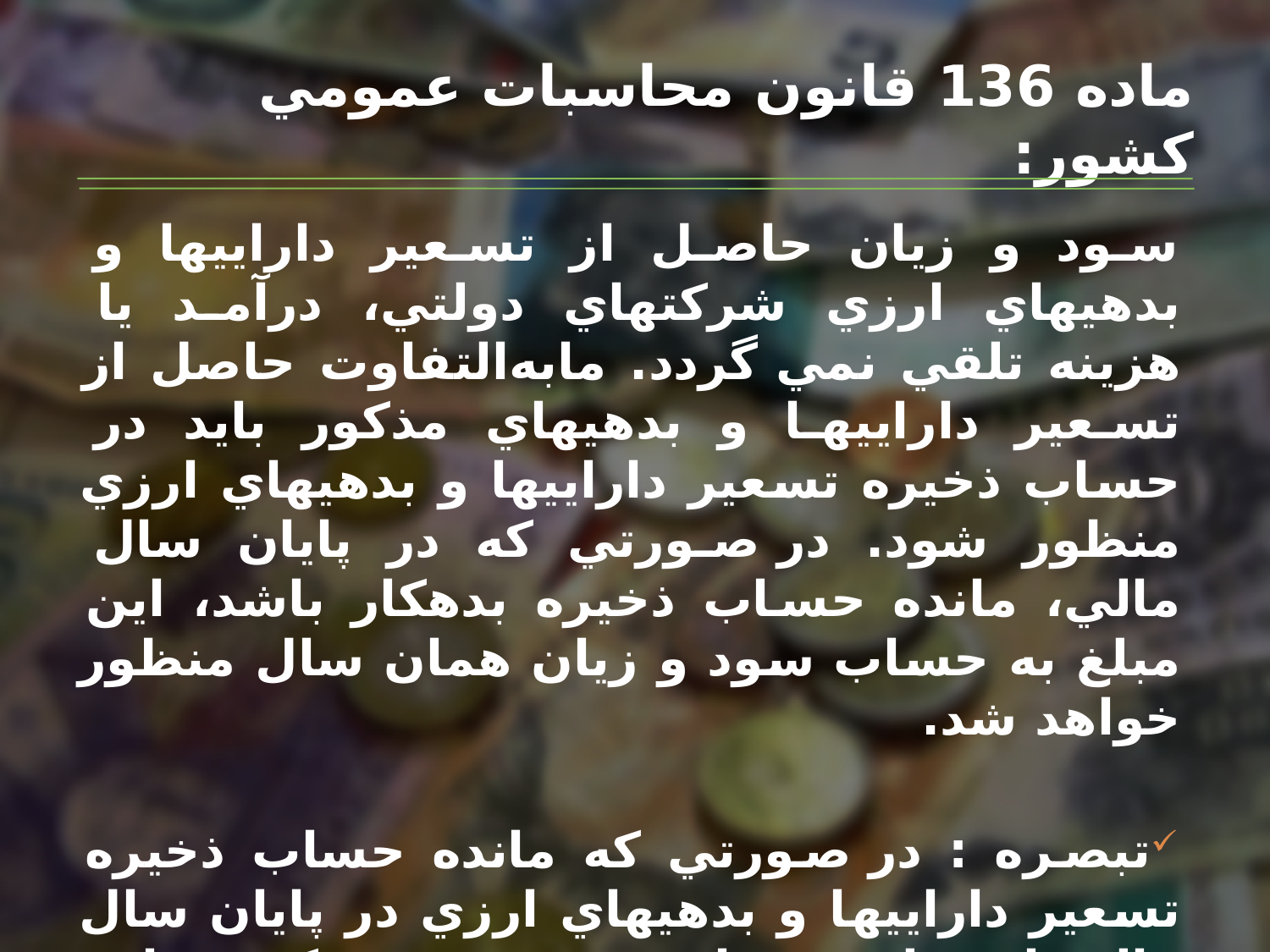

# ماده‌ 136 قانون‌ محاسبات‌ عمومي‌ كشور:
سود و زيان‌ حاصل‌ از تسعير داراييها و بدهيهاي‌ ارزي‌ شركتهاي‌ دولتي‌، درآمد يا هزينه‌ تلقي‌ نمي‌ گردد. مابه‌التفاوت‌ حاصل‌ از تسعير داراييها و بدهيهاي‌ مذكور بايد در حساب‌ ذخيره‌ تسعير داراييها و بدهيهاي‌ ارزي‌ منظور شود. در صورتي‌ كه‌ در پايان‌ سال‌ مالي‌، مانده‌ حساب‌ ذخيره‌ بدهكار باشد، اين‌ مبلغ‌ به‌ حساب‌ سود و زيان‌ همان‌ سال‌ منظور خواهد شد.

تبصره ‌: در صورتي‌ كه‌ مانده‌ حساب‌ ذخيره‌ تسعير داراييها و بدهيهاي‌ ارزي‌ در پايان‌ سال‌ مالي‌ از مبلغ‌ سرمايه‌ ثبت‌ شده‌ شركت‌ تجاوز نمايد، مبلغ‌ مازاد پس‌ از طي‌ مراحل‌ قانوني‌ قابل‌ انتقال‌ به‌ حساب‌ سرمايه‌ شركت‌ مي‌باشد.